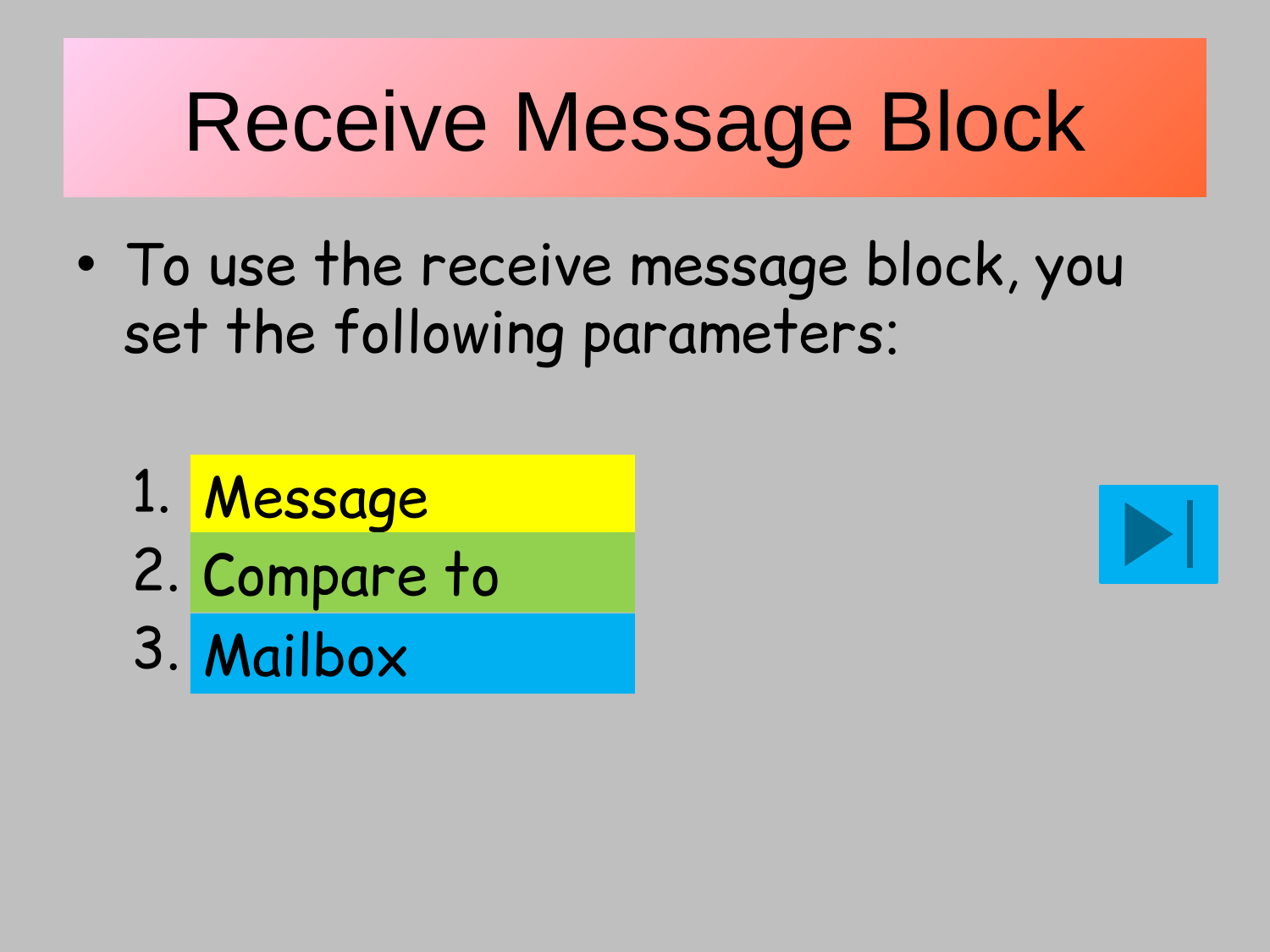

# Receive Message Block
To use the receive message block, you set the following parameters:

M
Compare to
Mailbox

Message

Compare to
Mailbox